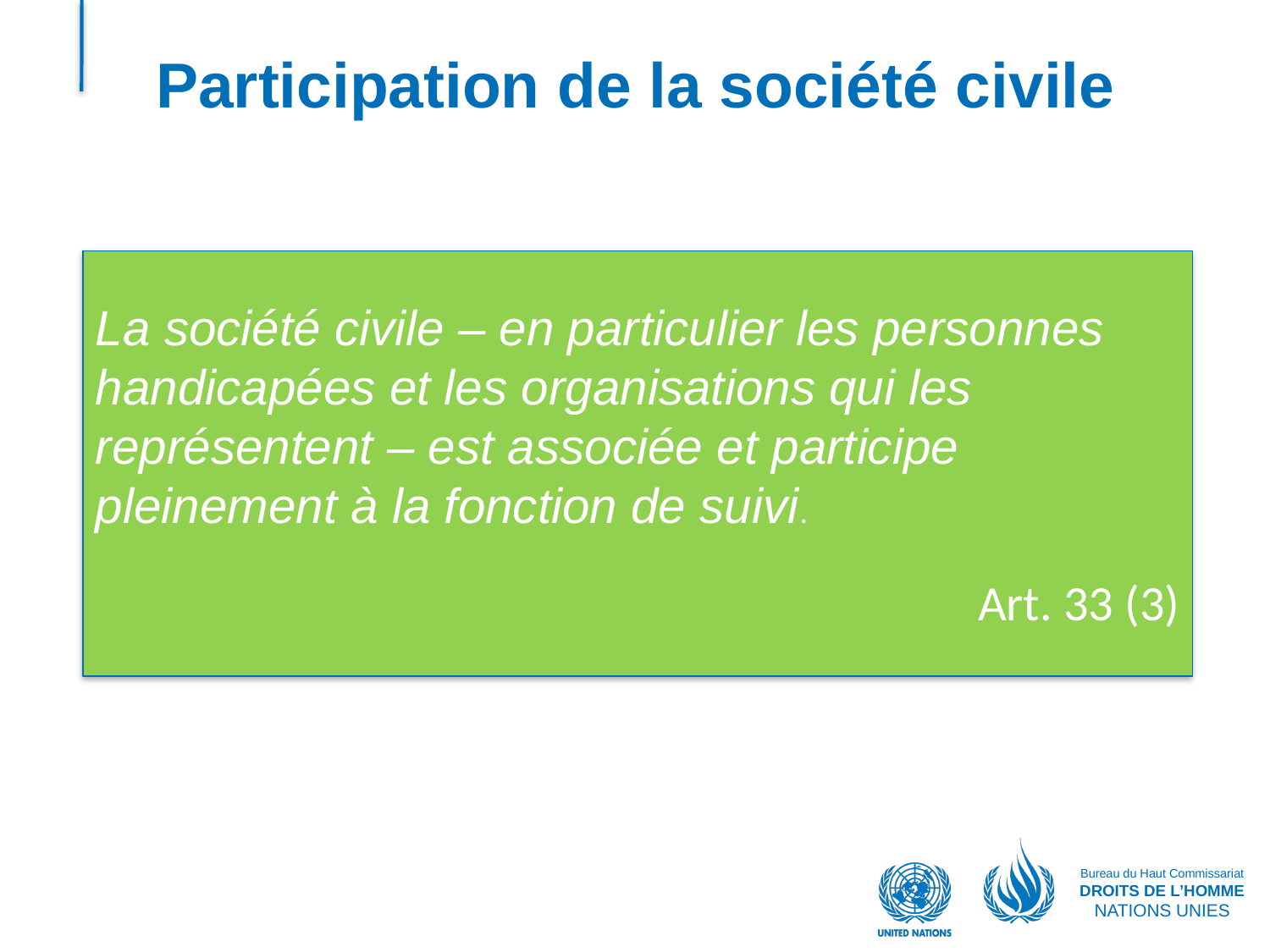

# Participation de la société civile

La société civile – en particulier les personnes handicapées et les organisations qui les représentent – est associée et participe pleinement à la fonction de suivi.

Art. 33 (3)
Bureau du Haut Commissariat
DROITS DE L’HOMME
NATIONS UNIES